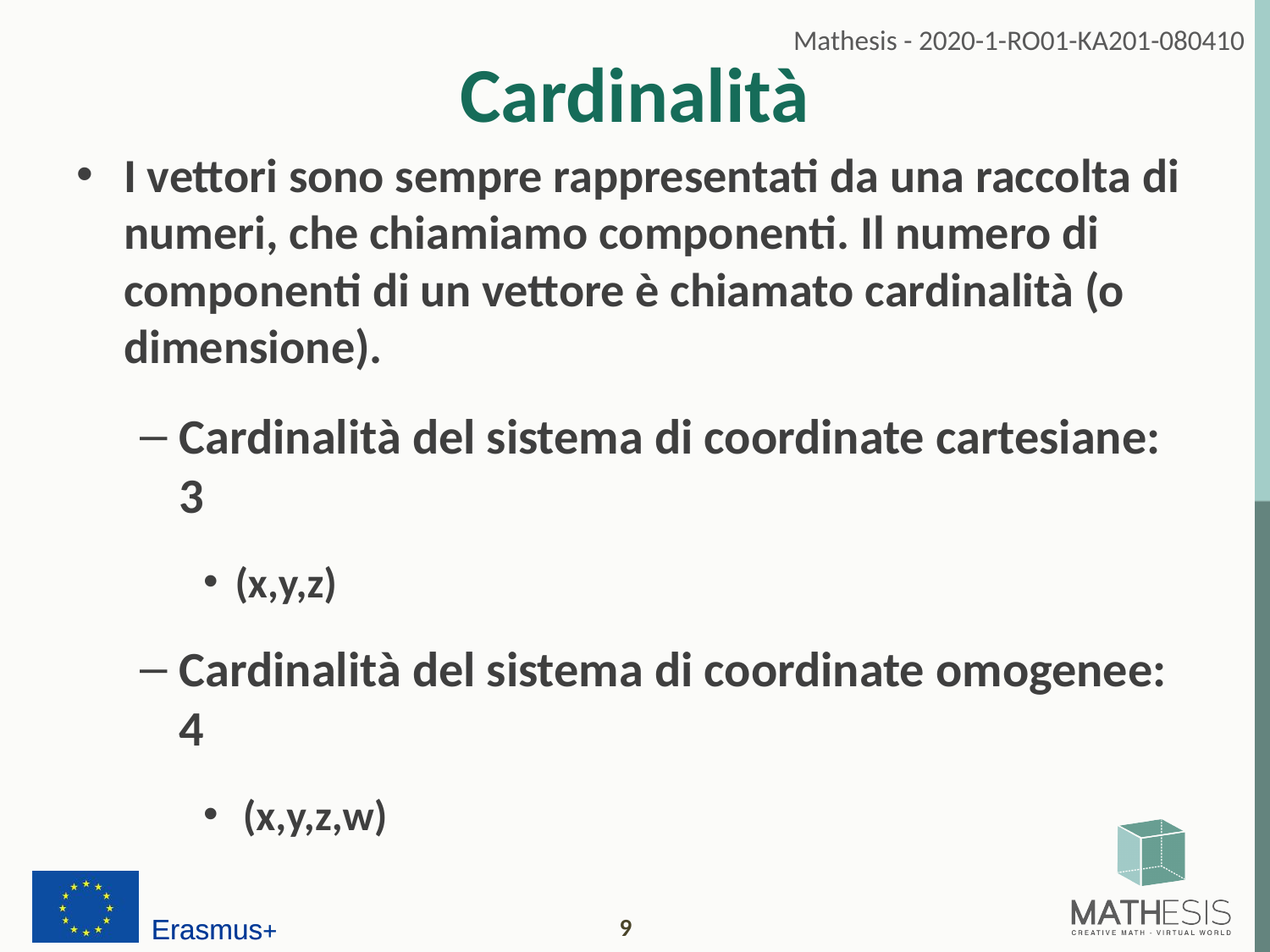

# Cardinalità

I vettori sono sempre rappresentati da una raccolta di numeri, che chiamiamo componenti. Il numero di componenti di un vettore è chiamato cardinalità (o dimensione).
Cardinalità del sistema di coordinate cartesiane: 3
(x,y,z)
Cardinalità del sistema di coordinate omogenee: 4
(x,y,z,w)